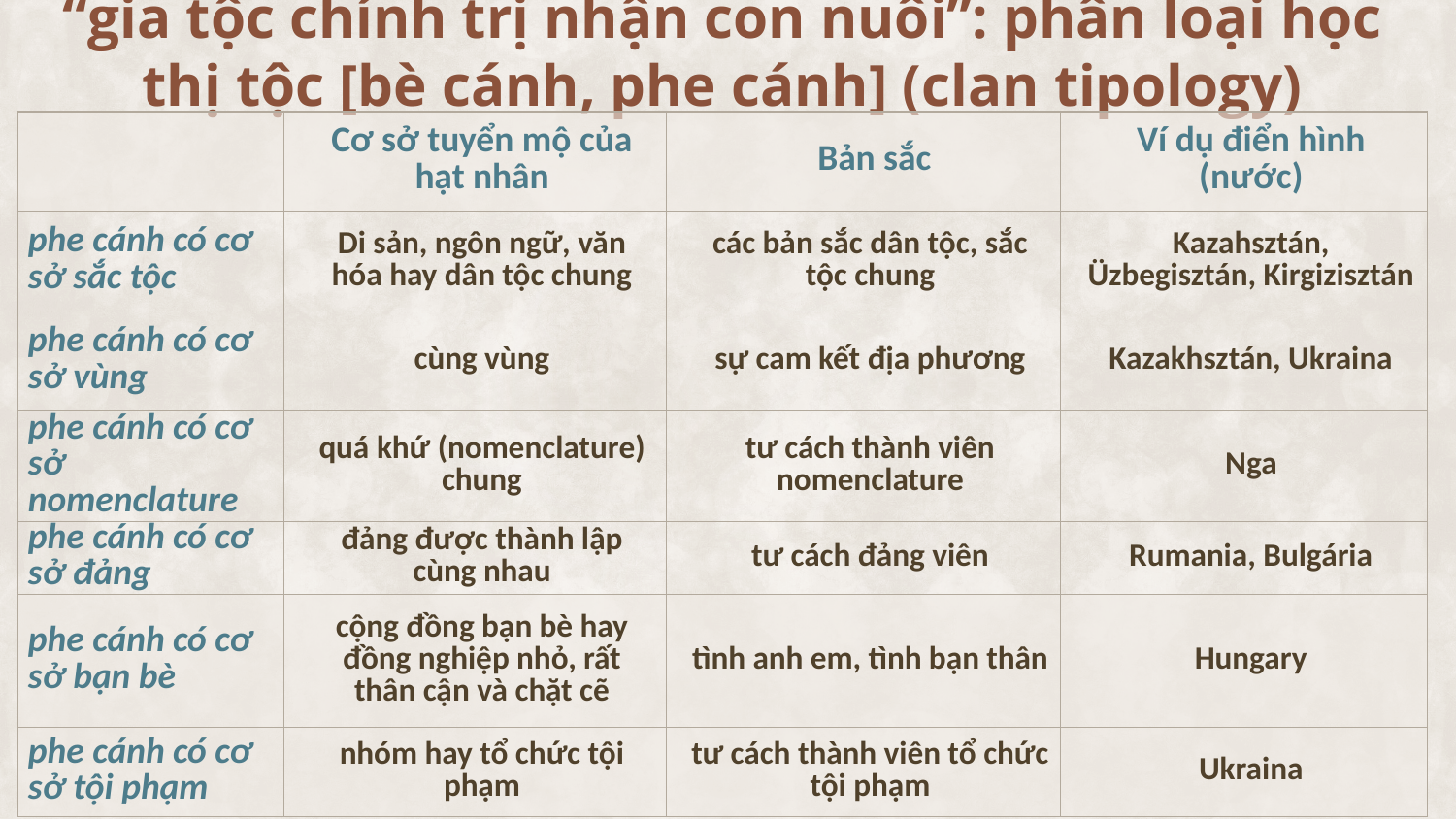

# “gia tộc chính trị nhận con nuôi”: phân loại học thị tộc [bè cánh, phe cánh] (clan tipology)
|  | Cơ sở tuyển mộ của hạt nhân | Bản sắc | Ví dụ điển hình (nước) |
| --- | --- | --- | --- |
| phe cánh có cơ sở sắc tộc | Di sản, ngôn ngữ, văn hóa hay dân tộc chung | các bản sắc dân tộc, sắc tộc chung | Kazahsztán, Üzbegisztán, Kirgizisztán |
| phe cánh có cơ sở vùng | cùng vùng | sự cam kết địa phương | Kazakhsztán, Ukraina |
| phe cánh có cơ sở nomenclature | quá khứ (nomenclature) chung | tư cách thành viên nomenclature | Nga |
| phe cánh có cơ sở đảng | đảng được thành lập cùng nhau | tư cách đảng viên | Rumania, Bulgária |
| phe cánh có cơ sở bạn bè | cộng đồng bạn bè hay đồng nghiệp nhỏ, rất thân cận và chặt cẽ | tình anh em, tình bạn thân | Hungary |
| phe cánh có cơ sở tội phạm | nhóm hay tổ chức tội phạm | tư cách thành viên tổ chức tội phạm | Ukraina |